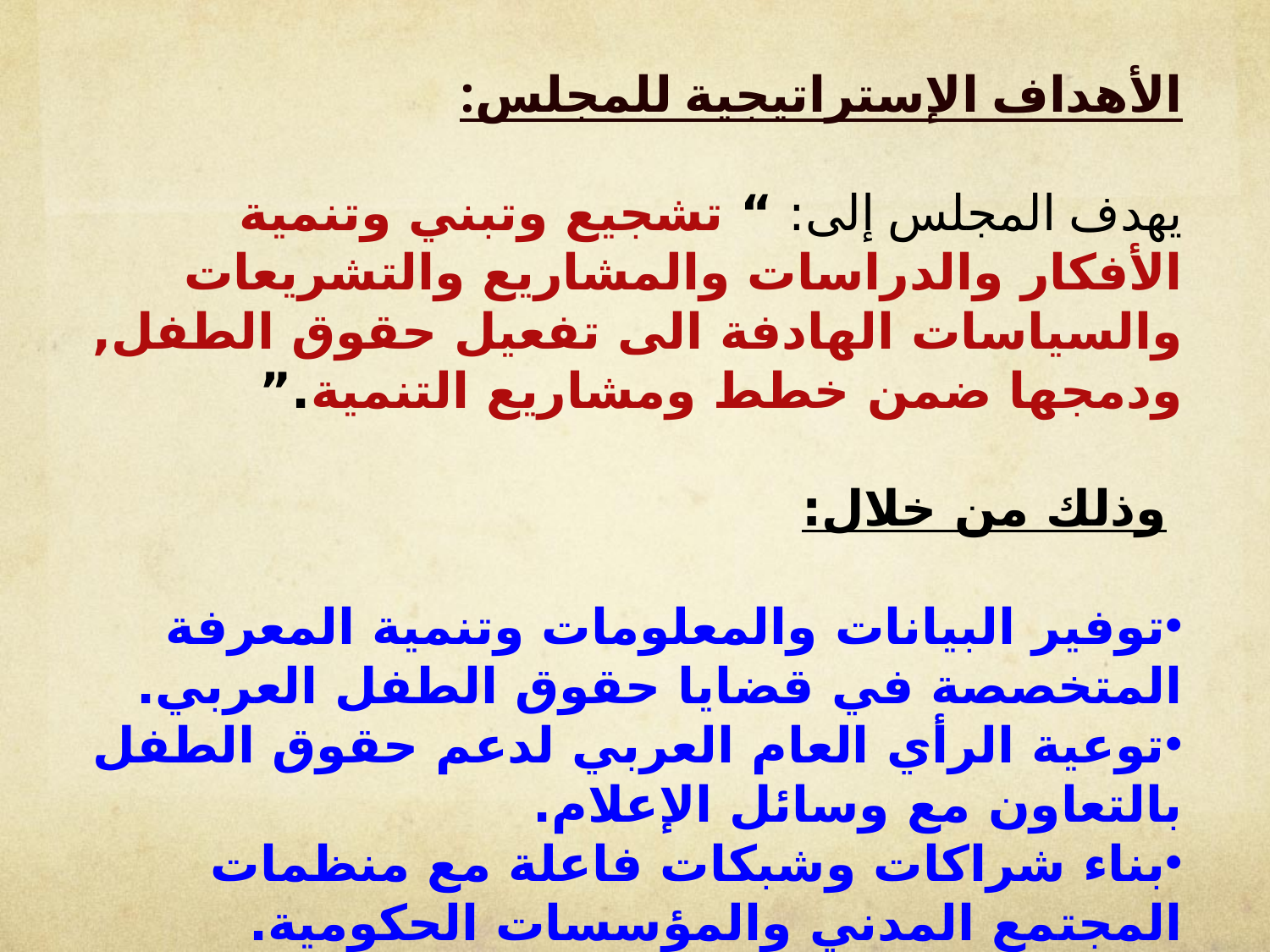

الأهداف الإستراتيجية للمجلس:

يهدف المجلس إلى: “ تشجيع وتبني وتنمية الأفكار والدراسات والمشاريع والتشريعات والسياسات الهادفة الى تفعيل حقوق الطفل, ودمجها ضمن خطط ومشاريع التنمية.”

 وذلك من خلال:

توفير البيانات والمعلومات وتنمية المعرفة المتخصصة في قضايا حقوق الطفل العربي.
توعية الرأي العام العربي لدعم حقوق الطفل بالتعاون مع وسائل الإعلام.
بناء شراكات وشبكات فاعلة مع منظمات المجتمع المدني والمؤسسات الحكومية.
توفير الدعم الفني وبناء قدرات العاملين بمجال الطفولة.